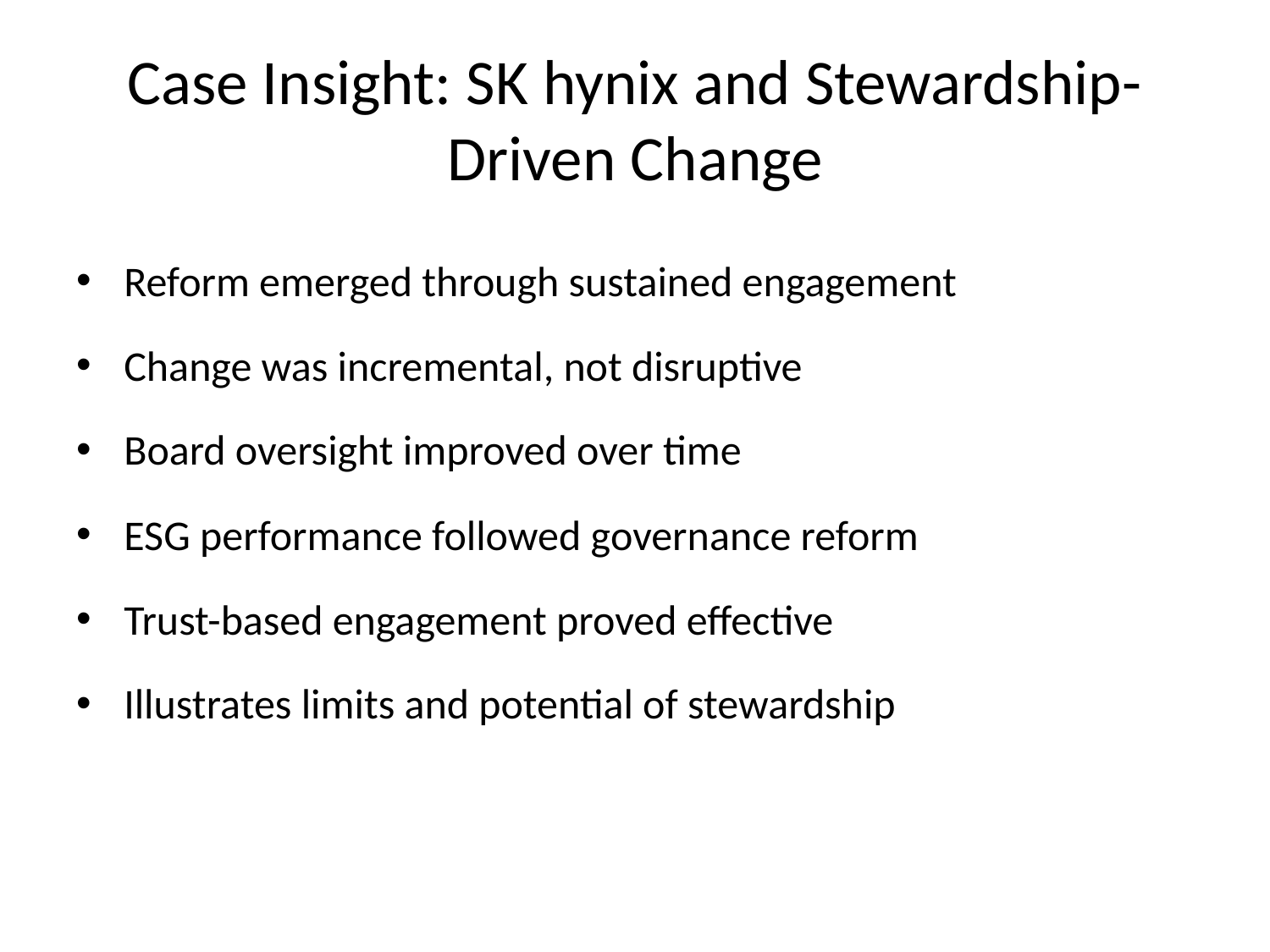

# Case Insight: SK hynix and Stewardship-Driven Change
Reform emerged through sustained engagement
Change was incremental, not disruptive
Board oversight improved over time
ESG performance followed governance reform
Trust-based engagement proved effective
Illustrates limits and potential of stewardship